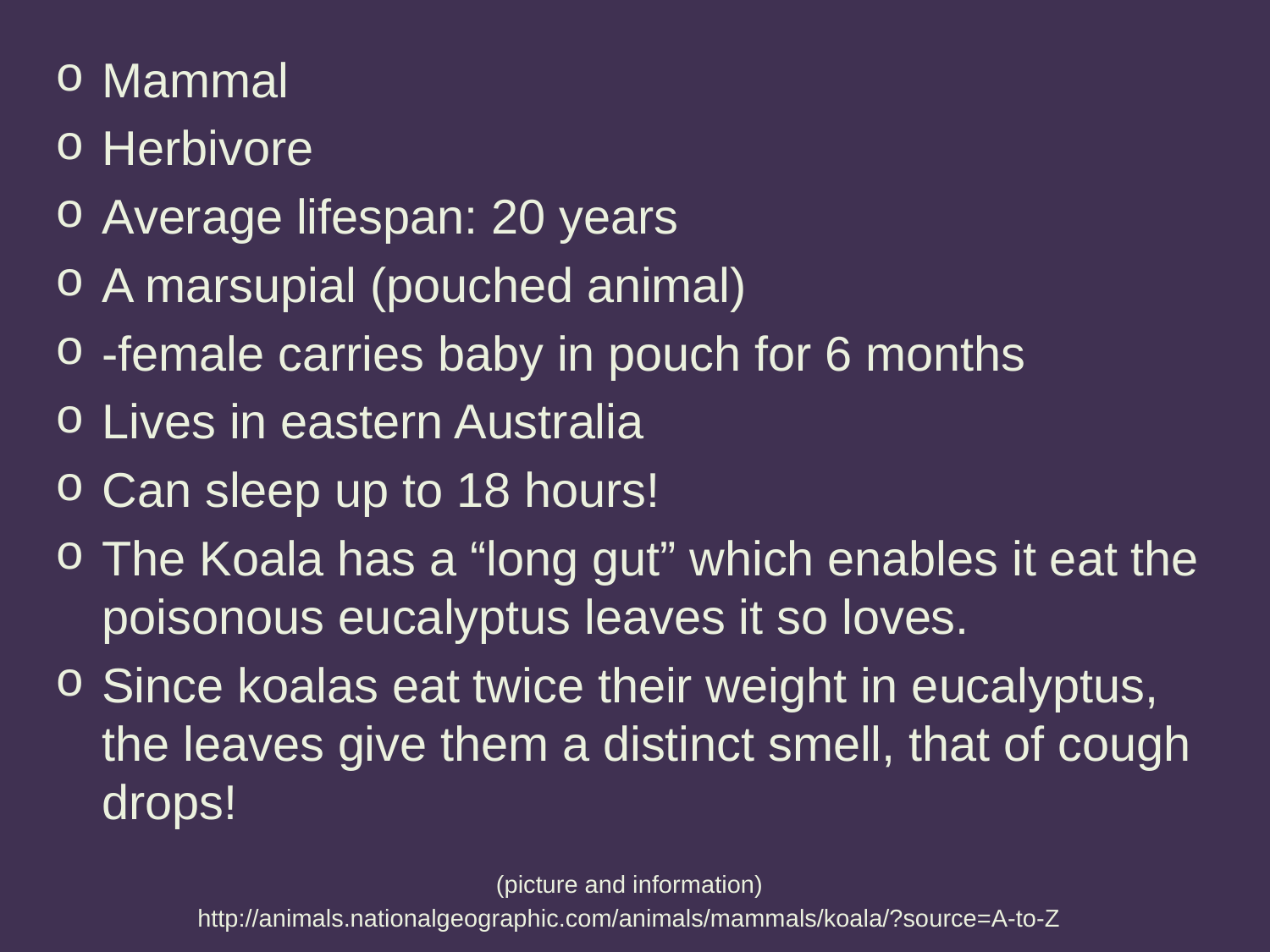

Mammal
Herbivore
Average lifespan: 20 years
A marsupial (pouched animal)
-female carries baby in pouch for 6 months
Lives in eastern Australia
Can sleep up to 18 hours!
The Koala has a “long gut” which enables it eat the poisonous eucalyptus leaves it so loves.
Since koalas eat twice their weight in eucalyptus, the leaves give them a distinct smell, that of cough drops!

(picture and information)
http://animals.nationalgeographic.com/animals/mammals/koala/?source=A-to-Z